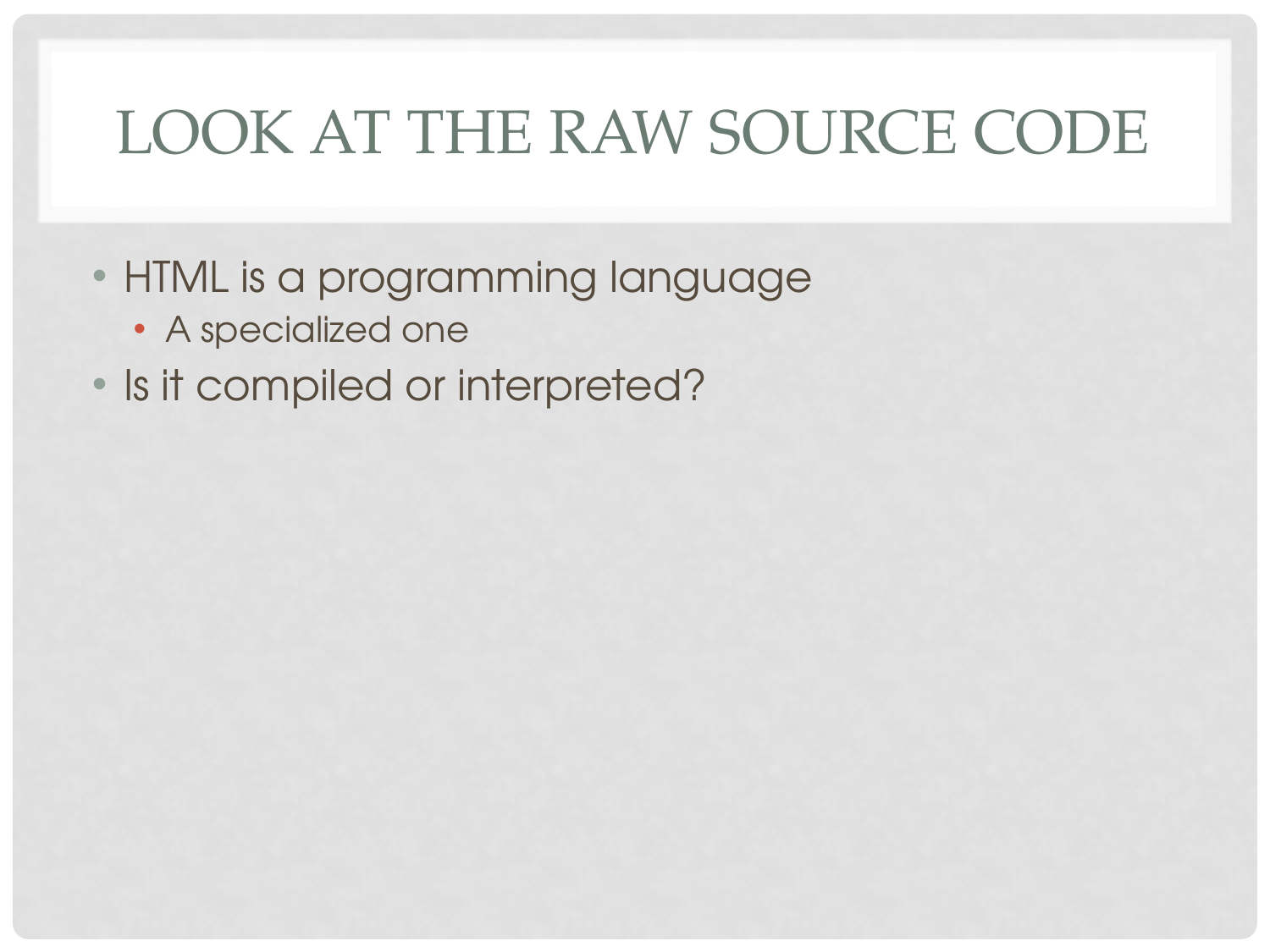

# Look at the raw source code
HTML is a programming language
A specialized one
Is it compiled or interpreted?